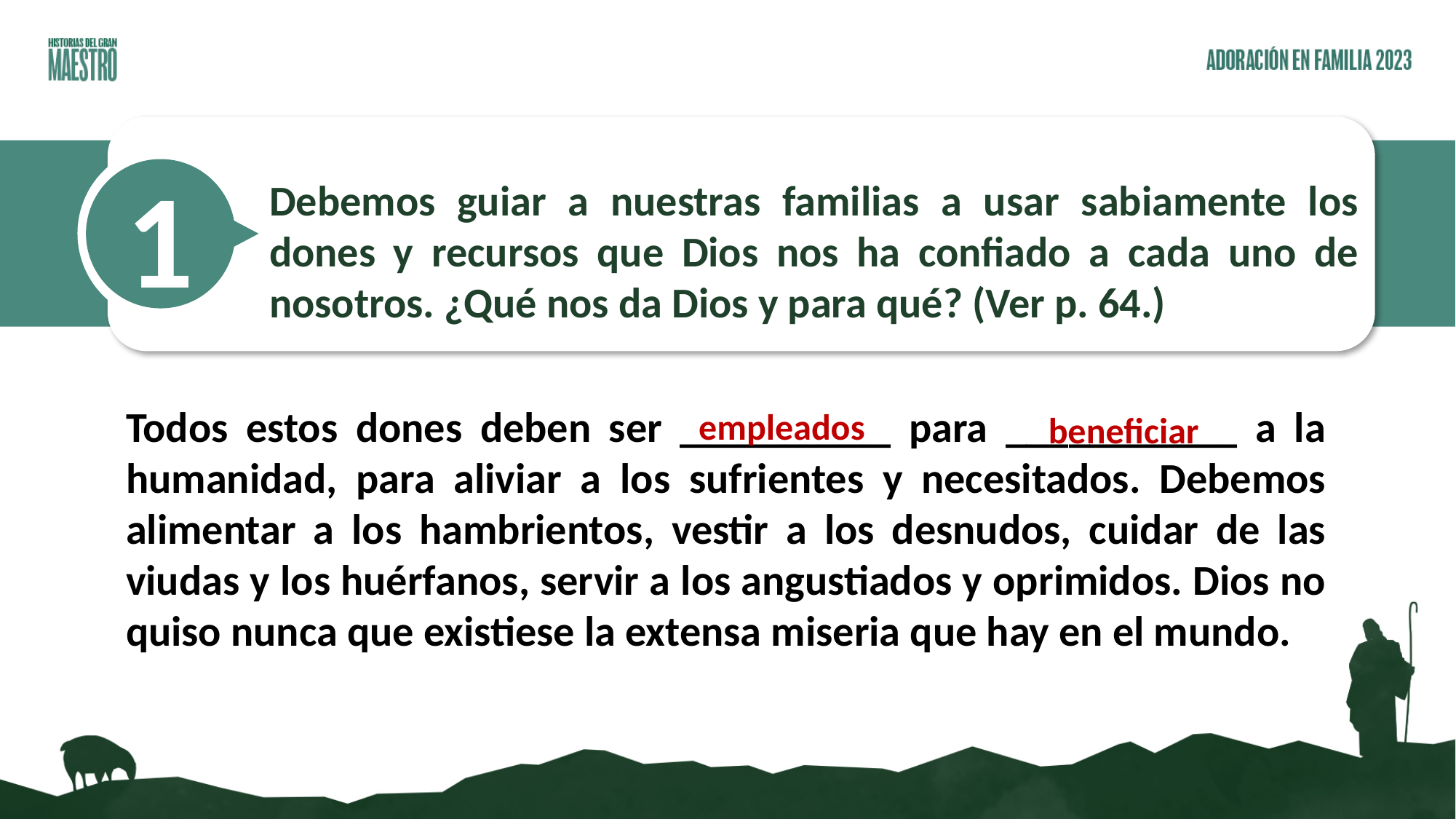

1

Debemos guiar a nuestras familias a usar sabiamente los dones y recursos que Dios nos ha confiado a cada uno de nosotros. ¿Qué nos da Dios y para qué? (Ver p. 64.)
Todos estos dones deben ser __________ para ___________ a la humanidad, para aliviar a los sufrientes y necesitados. Debemos alimentar a los hambrientos, vestir a los desnudos, cuidar de las viudas y los huérfanos, servir a los angustiados y oprimidos. Dios no quiso nunca que existiese la extensa miseria que hay en el mundo.
empleados
beneficiar